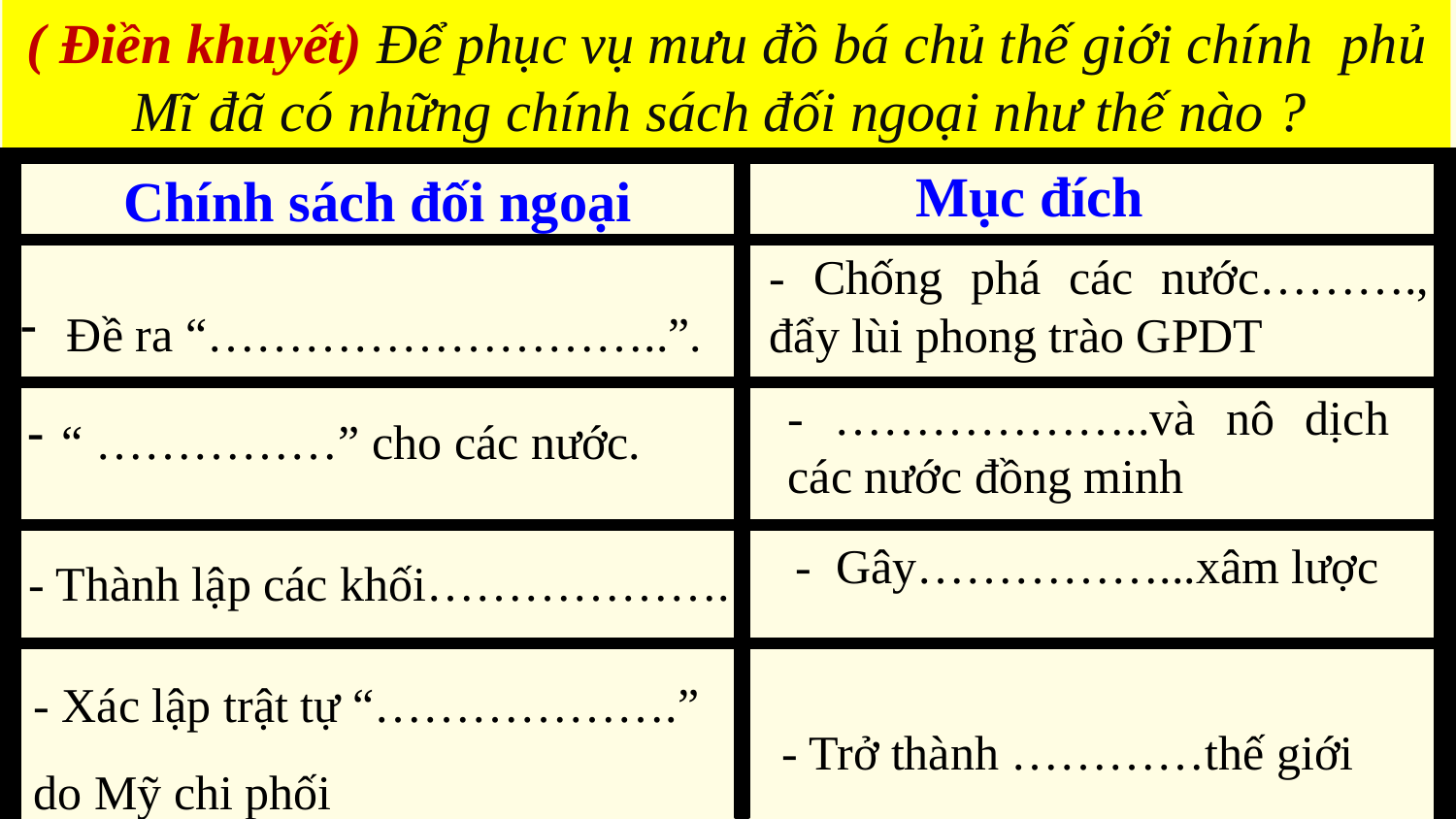

( Điền khuyết) Để phục vụ mưu đồ bá chủ thế giới chính  phủ Mĩ đã có những chính sách đối ngoại như thế nào ?

Mục đích

Chính sách đối ngoại

- Chống phá các nước………., đẩy lùi phong trào GPDT
 Đề ra “………………………..”.
“ ……………” cho các nước.
- ………………..và nô dịch các nước đồng minh
- Thành lập các khối……………….
-  Gây……………...xâm lược
- Xác lập trật tự “……………….” do Mỹ chi phối
- Trở thành …………thế giới